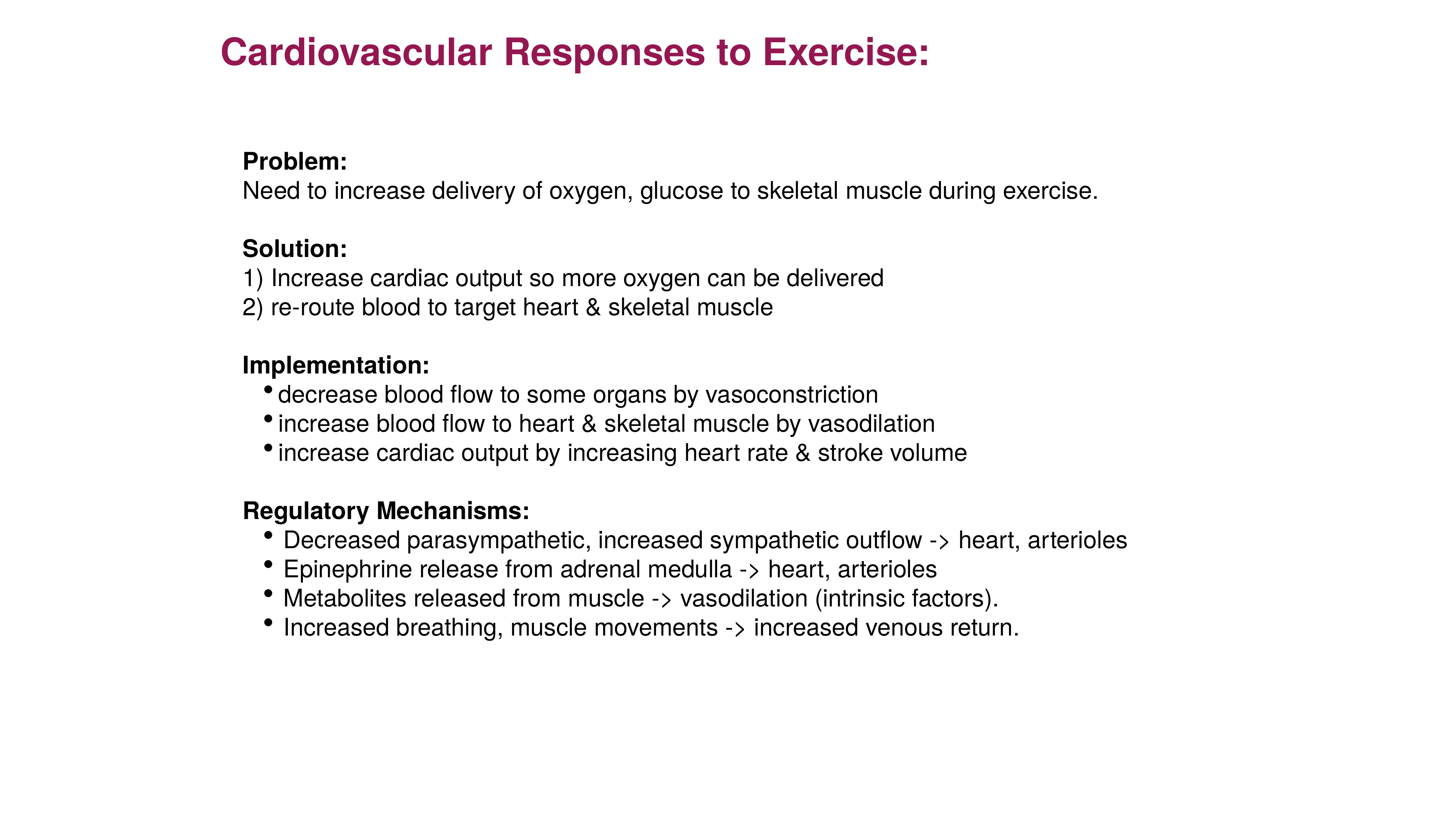

Cardiovascular Responses to Exercise:
Problem:
Need to increase delivery of oxygen, glucose to skeletal muscle during exercise.

Solution:
1) Increase cardiac output so more oxygen can be delivered
2) re-route blood to target heart & skeletal muscle

Implementation:
decrease blood flow to some organs by vasoconstriction
increase blood flow to heart & skeletal muscle by vasodilation
increase cardiac output by increasing heart rate & stroke volume

Regulatory Mechanisms:
Decreased parasympathetic, increased sympathetic outflow -> heart, arterioles
Epinephrine release from adrenal medulla -> heart, arterioles
Metabolites released from muscle -> vasodilation (intrinsic factors).
Increased breathing, muscle movements -> increased venous return.